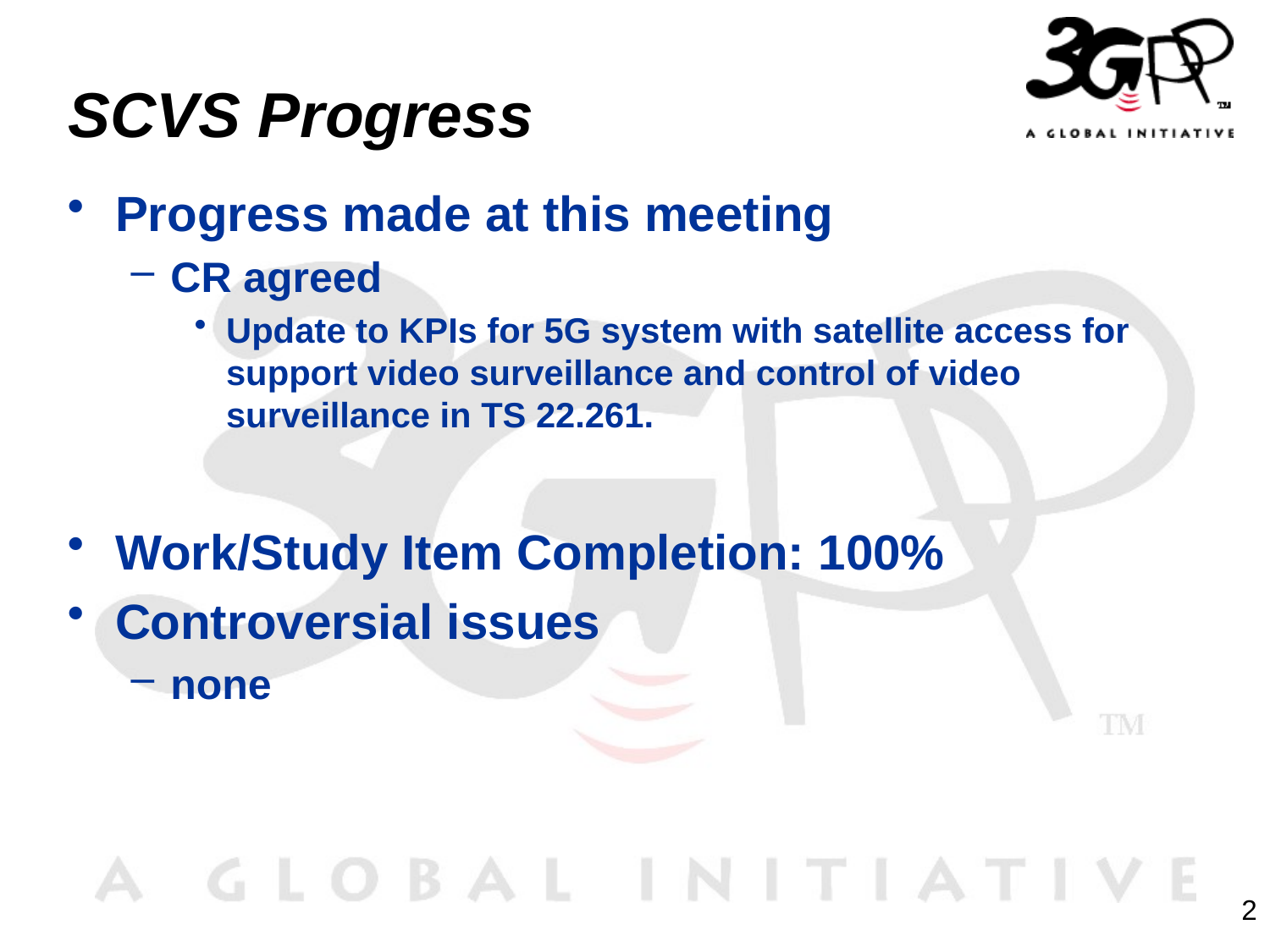

# SCVS Progress
Progress made at this meeting
CR agreed
Update to KPIs for 5G system with satellite access for support video surveillance and control of video surveillance in TS 22.261.

Work/Study Item Completion: 100%
Controversial issues
none
2